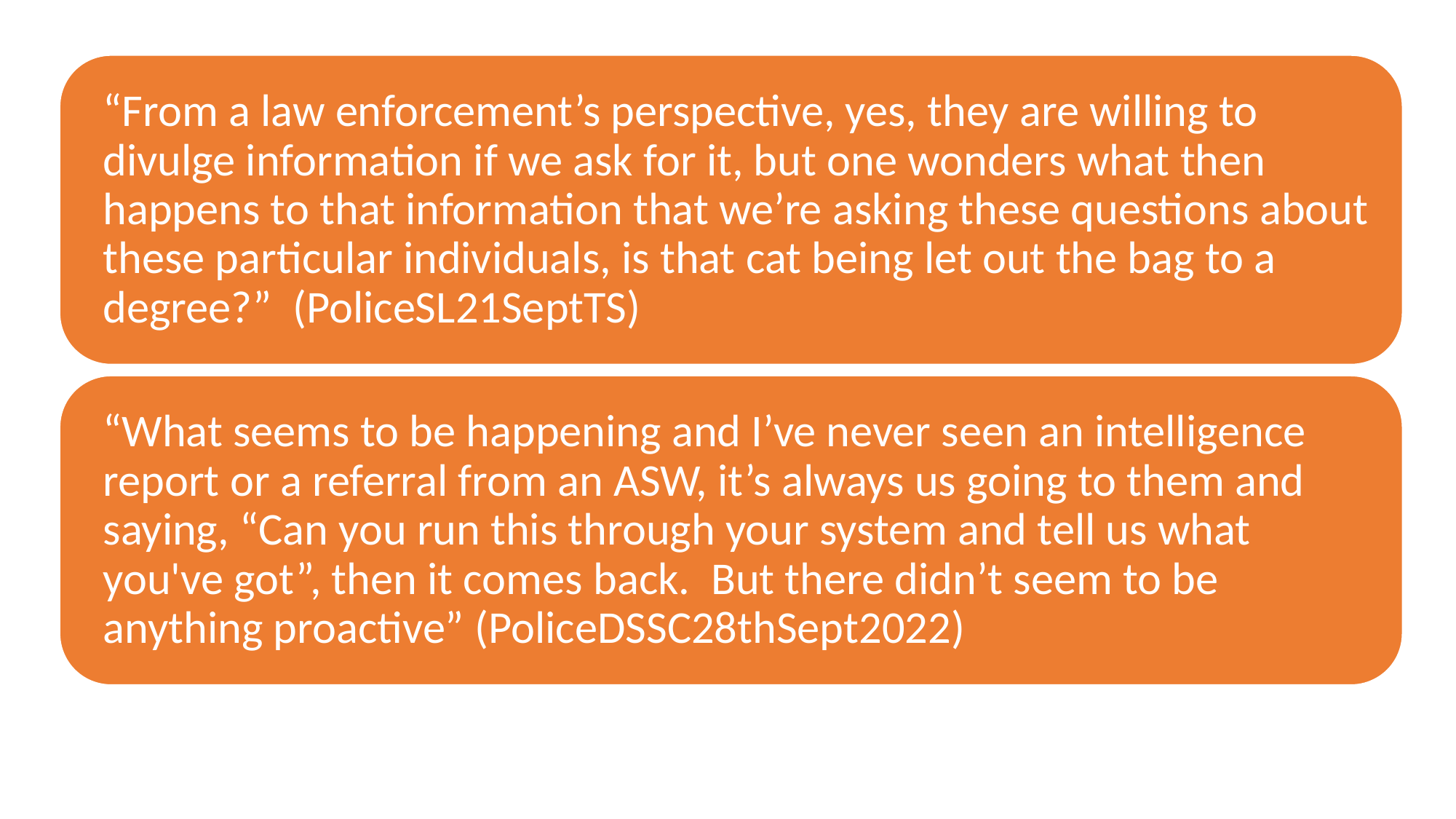

“From a law enforcement’s perspective, yes, they are willing to divulge information if we ask for it, but one wonders what then happens to that information that we’re asking these questions about these particular individuals, is that cat being let out the bag to a degree?”  (PoliceSL21SeptTS)
“What seems to be happening and I’ve never seen an intelligence report or a referral from an ASW, it’s always us going to them and saying, “Can you run this through your system and tell us what you've got”, then it comes back.  But there didn’t seem to be anything proactive” (PoliceDSSC28thSept2022)